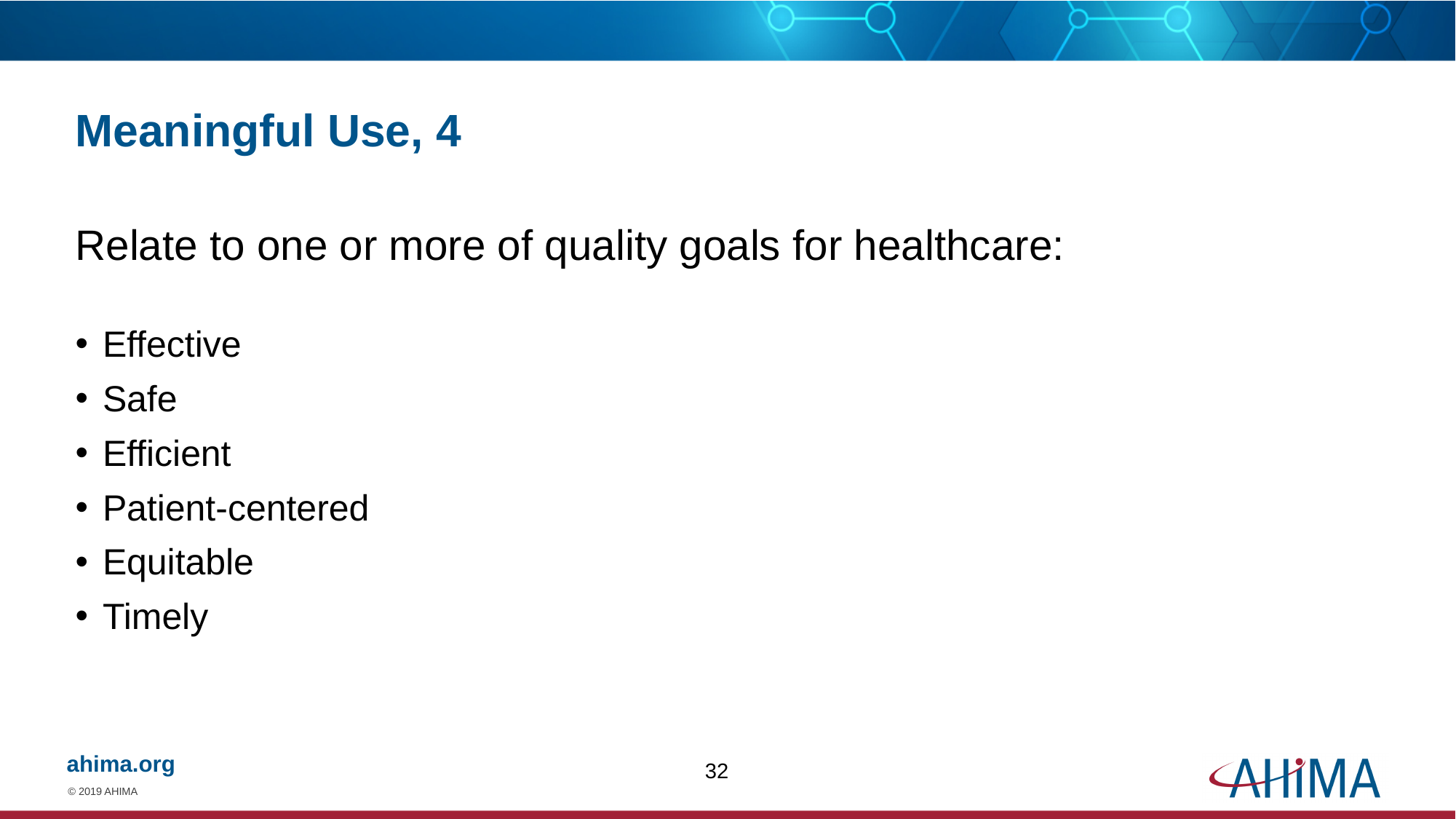

# Meaningful Use, 4
Relate to one or more of quality goals for healthcare:

Effective
Safe
Efficient
Patient-centered
Equitable
Timely